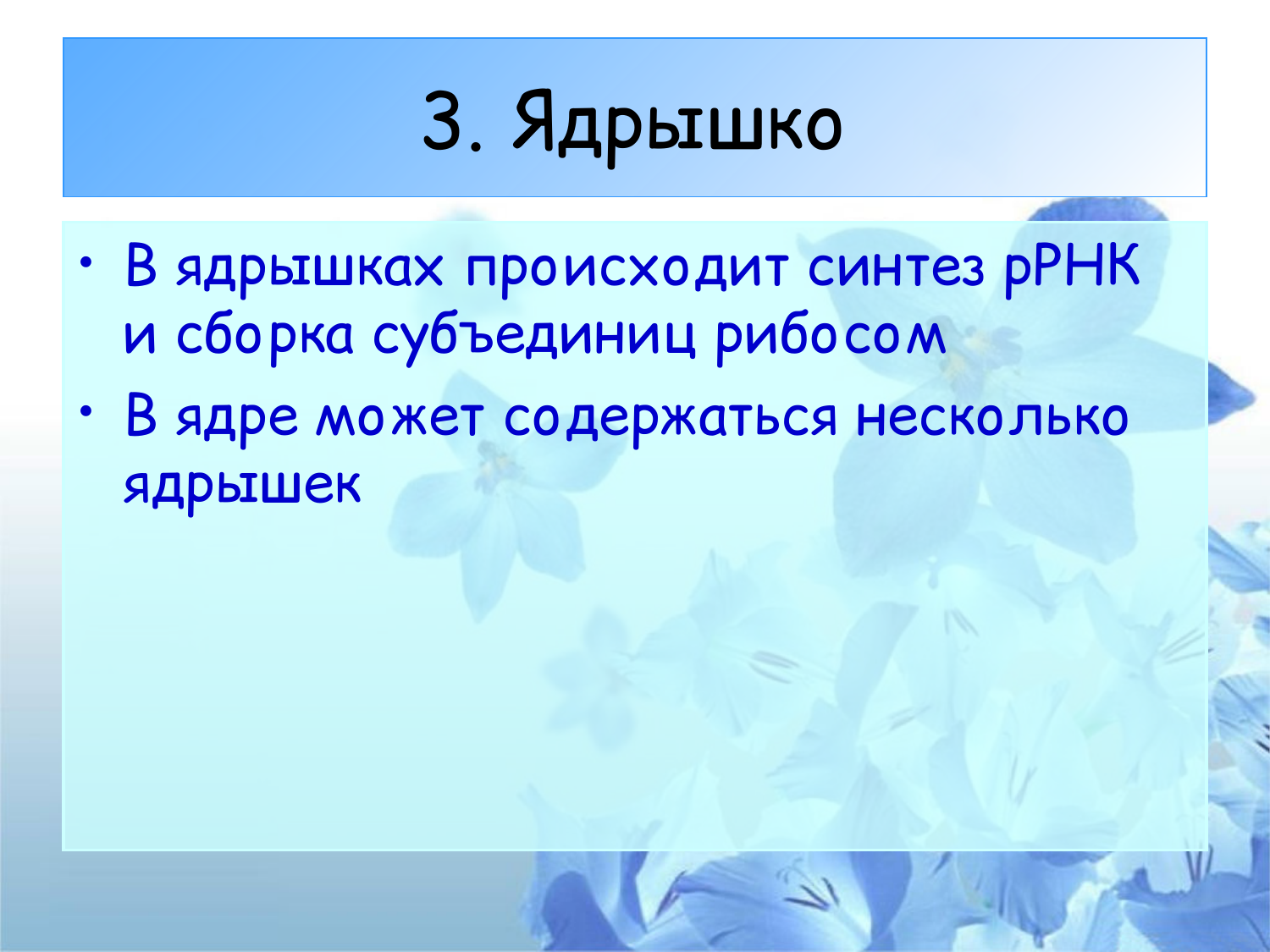

3. Ядрышко
В ядрышках происходит синтез рРНК и сборка субъединиц рибосом
В ядре может содержаться несколько ядрышек